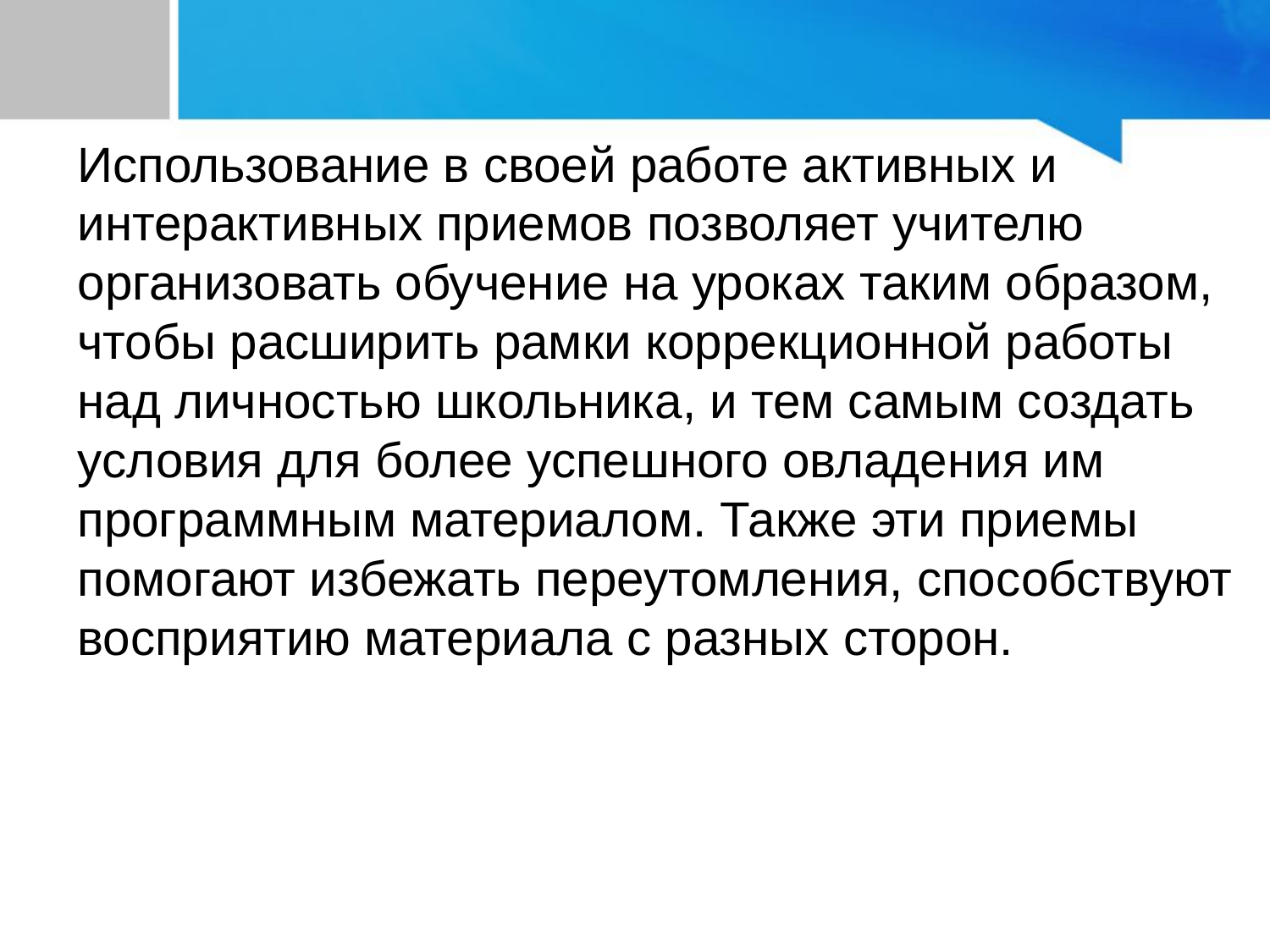

#
Использование в своей работе активных и интерактивных приемов позволяет учителю организовать обучение на уроках таким образом, чтобы расширить рамки коррекционной работы над личностью школьника, и тем самым создать условия для более успешного овладения им программным материалом. Также эти приемы помогают избежать переутомления, способствуют восприятию материала с разных сторон.